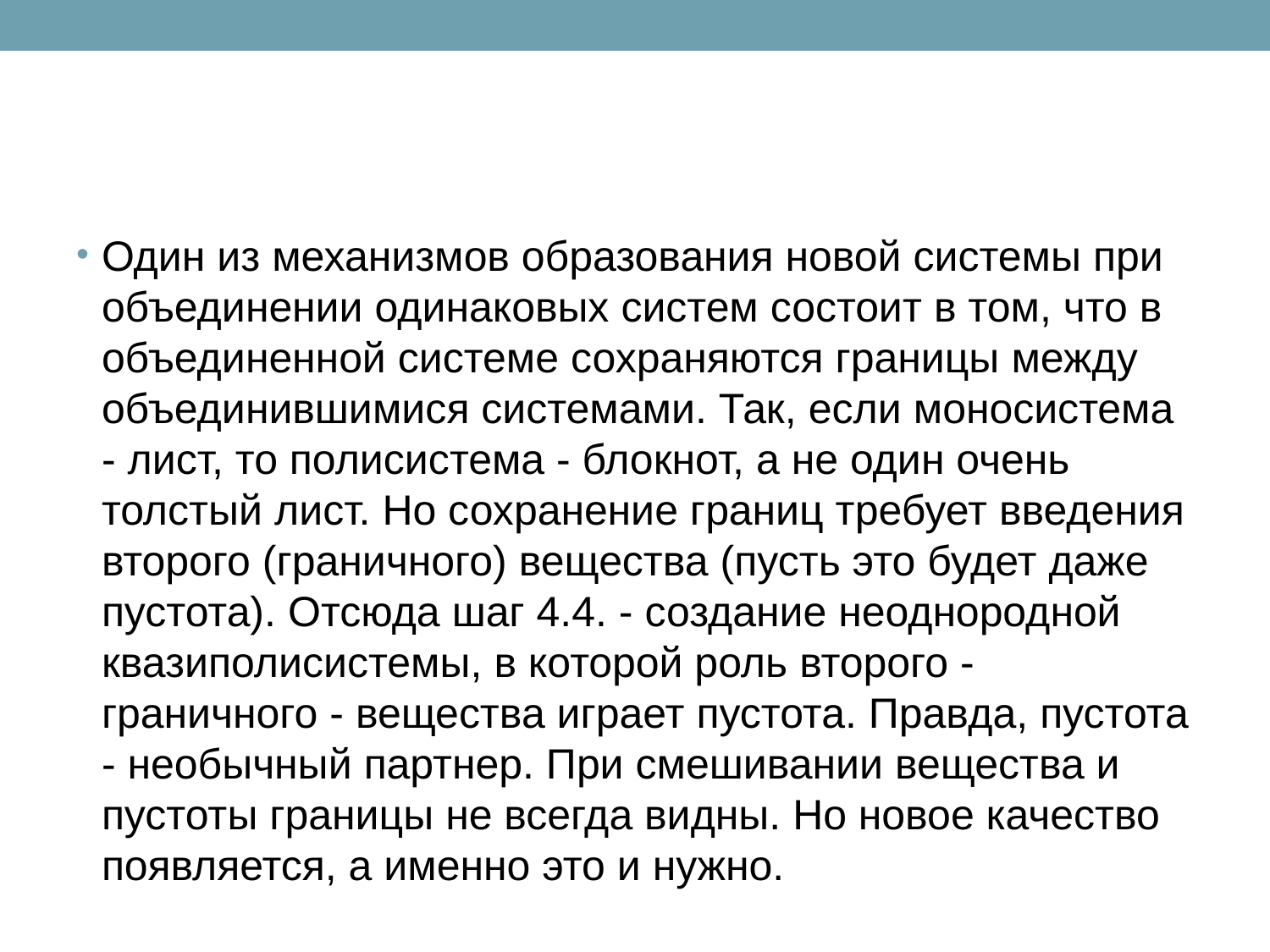

#
Один из механизмов образования новой системы при объединении одинаковых систем состоит в том, что в объединенной системе сохраняются границы между объединившимися системами. Так, если моносистема - лист, то полисистема - блокнот, а не один очень толстый лист. Но сохранение границ требует введения второго (граничного) вещества (пусть это будет даже пустота). Отсюда шаг 4.4. - создание неоднородной квазиполисистемы, в которой роль второго - граничного - вещества играет пустота. Правда, пустота - необычный партнер. При смешивании вещества и пустоты границы не всегда видны. Но новое качество появляется, а именно это и нужно.